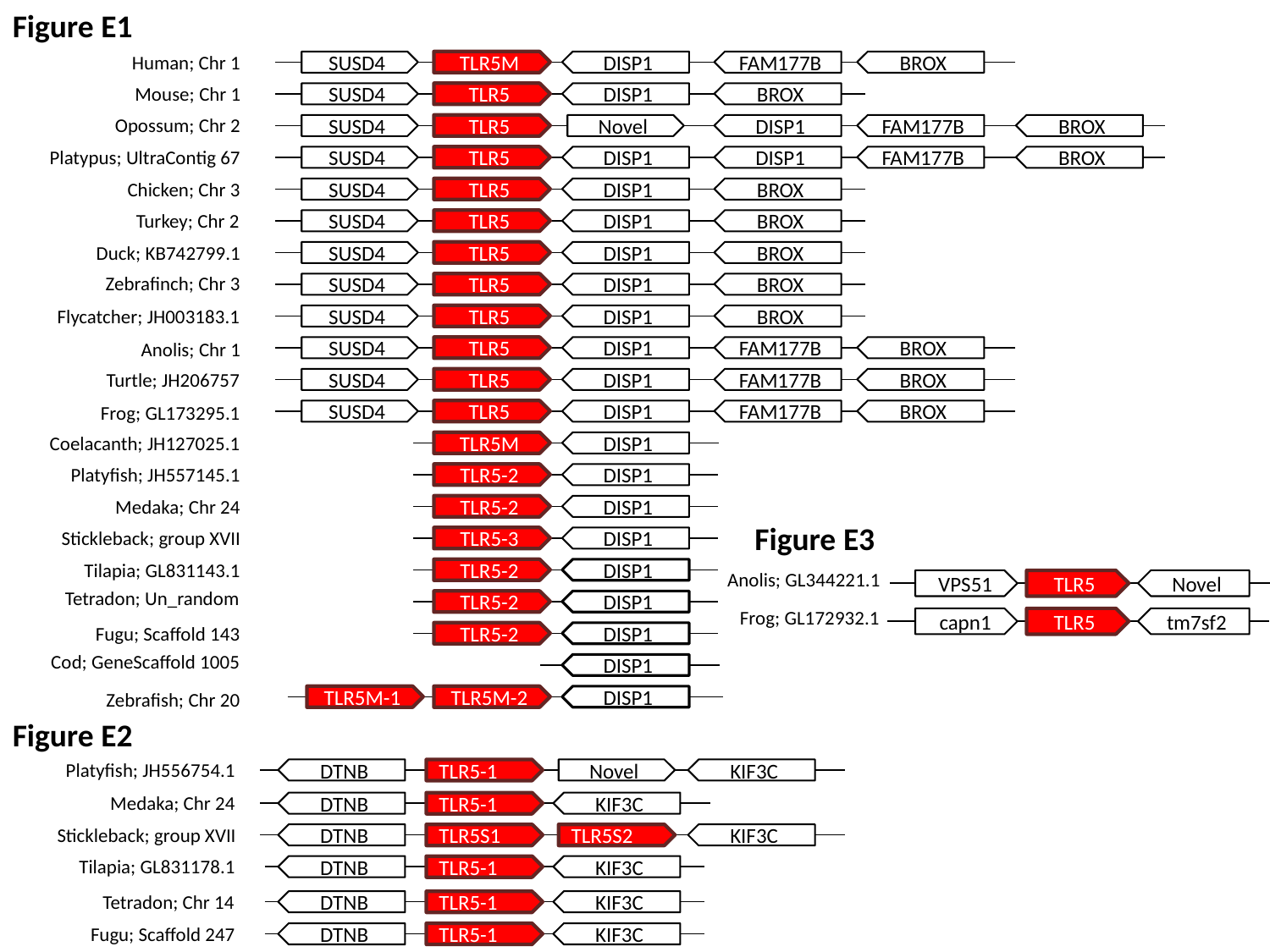

Figure E1
Human; Chr 1
SUSD4
TLR5M
DISP1
FAM177B
BROX
Mouse; Chr 1
SUSD4
TLR5
DISP1
BROX
Opossum; Chr 2
SUSD4
TLR5
Novel
DISP1
FAM177B
BROX
Platypus; UltraContig 67
SUSD4
TLR5
DISP1
DISP1
FAM177B
BROX
Chicken; Chr 3
SUSD4
TLR5
DISP1
BROX
Turkey; Chr 2
SUSD4
TLR5
DISP1
BROX
Duck; KB742799.1
SUSD4
TLR5
DISP1
BROX
Zebrafinch; Chr 3
SUSD4
TLR5
DISP1
BROX
Flycatcher; JH003183.1
SUSD4
TLR5
DISP1
BROX
Anolis; Chr 1
SUSD4
TLR5
DISP1
FAM177B
BROX
Turtle; JH206757
SUSD4
TLR5
DISP1
FAM177B
BROX
Frog; GL173295.1
SUSD4
TLR5
DISP1
FAM177B
BROX
Coelacanth; JH127025.1
TLR5M
DISP1
Platyfish; JH557145.1
TLR5-2
DISP1
Medaka; Chr 24
TLR5-2
DISP1
Figure E3
Stickleback; group XVII
TLR5-3
DISP1
Tilapia; GL831143.1
TLR5-2
DISP1
Anolis; GL344221.1
 VPS51
TLR5
Novel
Frog; GL172932.1
 capn1
TLR5
tm7sf2
Tetradon; Un_random
TLR5-2
DISP1
Fugu; Scaffold 143
TLR5-2
DISP1
Cod; GeneScaffold 1005
DISP1
Zebrafish; Chr 20
TLR5M-1
TLR5M-2
DISP1
Figure E2
Platyfish; JH556754.1
DTNB
TLR5-1
Novel
KIF3C
Medaka; Chr 24
DTNB
TLR5-1
KIF3C
Stickleback; group XVII
DTNB
TLR5S1
TLR5S2
KIF3C
Tilapia; GL831178.1
DTNB
TLR5-1
KIF3C
Tetradon; Chr 14
DTNB
TLR5-1
KIF3C
Fugu; Scaffold 247
DTNB
TLR5-1
KIF3C